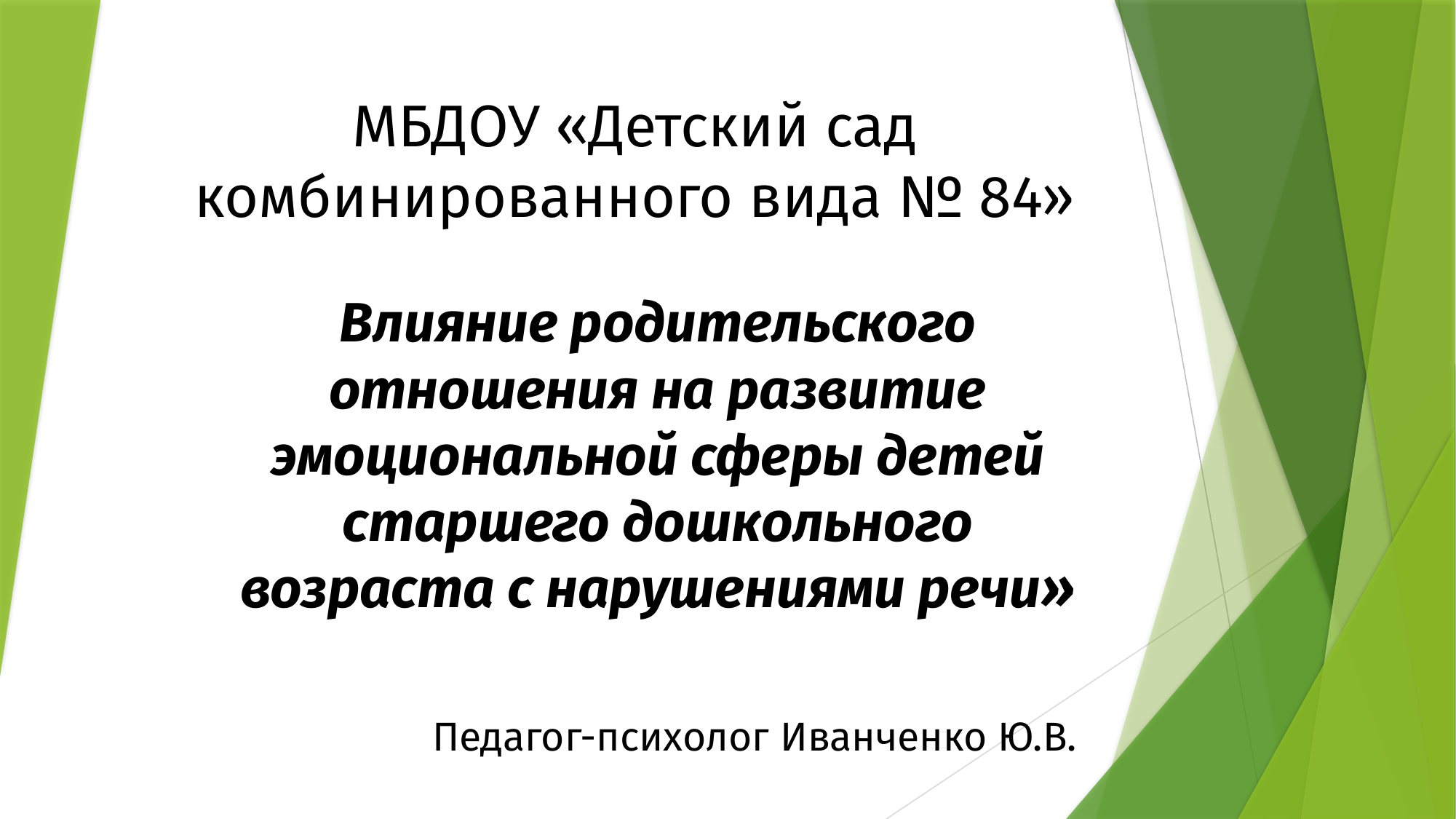

# МБДОУ «Детский сад комбинированного вида № 84»
Влияние родительского отношения на развитие эмоциональной сферы детей старшего дошкольного возраста с нарушениями речи»

Педагог-психолог Иванченко Ю.В.